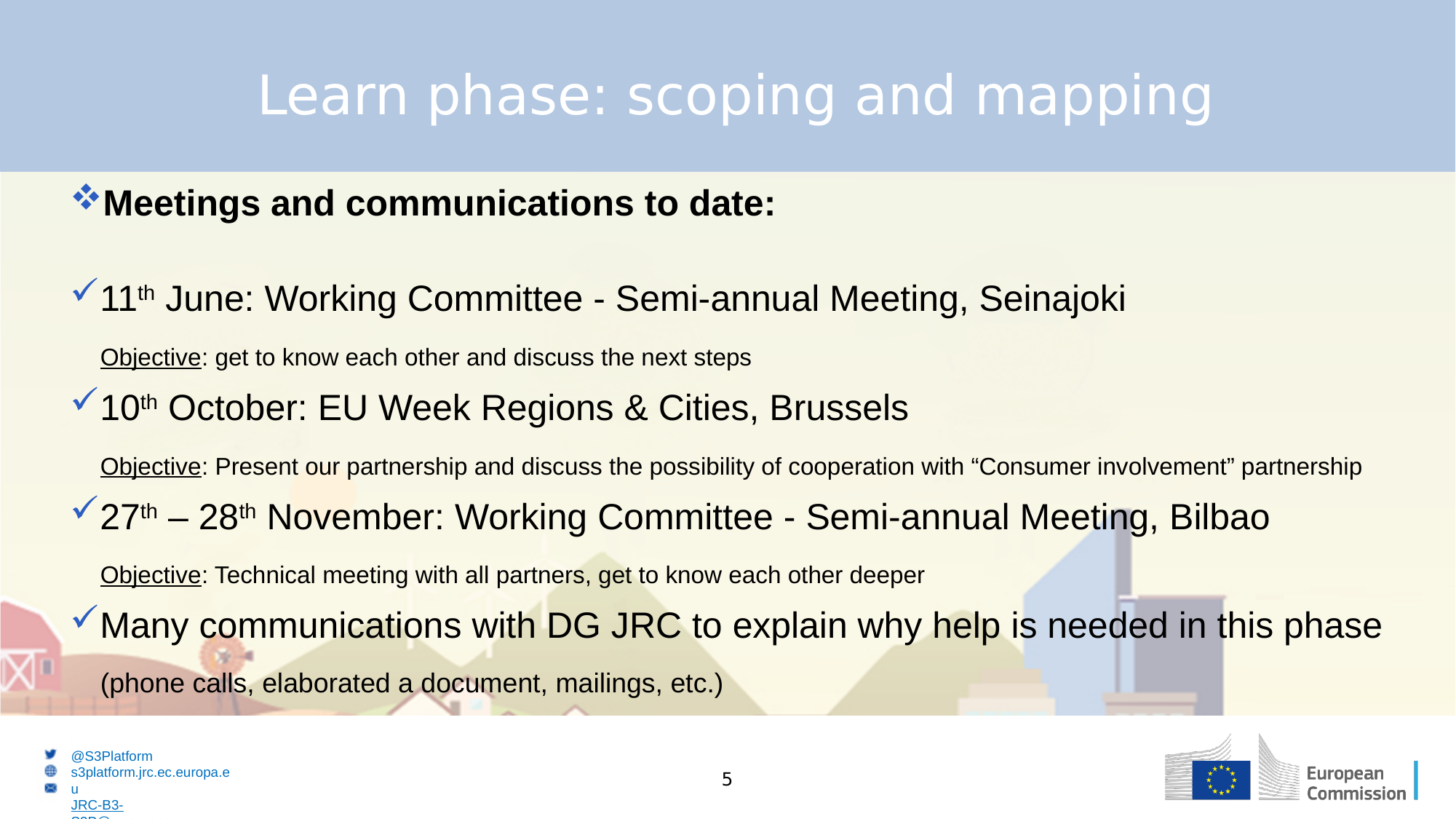

Learn phase: scoping and mapping
Meetings and communications to date:

11th June: Working Committee - Semi-annual Meeting, Seinajoki
   Objective: get to know each other and discuss the next steps
10th October: EU Week Regions & Cities, Brussels
   Objective: Present our partnership and discuss the possibility of cooperation with “Consumer involvement” partnership
27th – 28th November: Working Committee - Semi-annual Meeting, Bilbao
   Objective: Technical meeting with all partners, get to know each other deeper
Many communications with DG JRC to explain why help is needed in this phase
   (phone calls, elaborated a document, mailings, etc.)

5